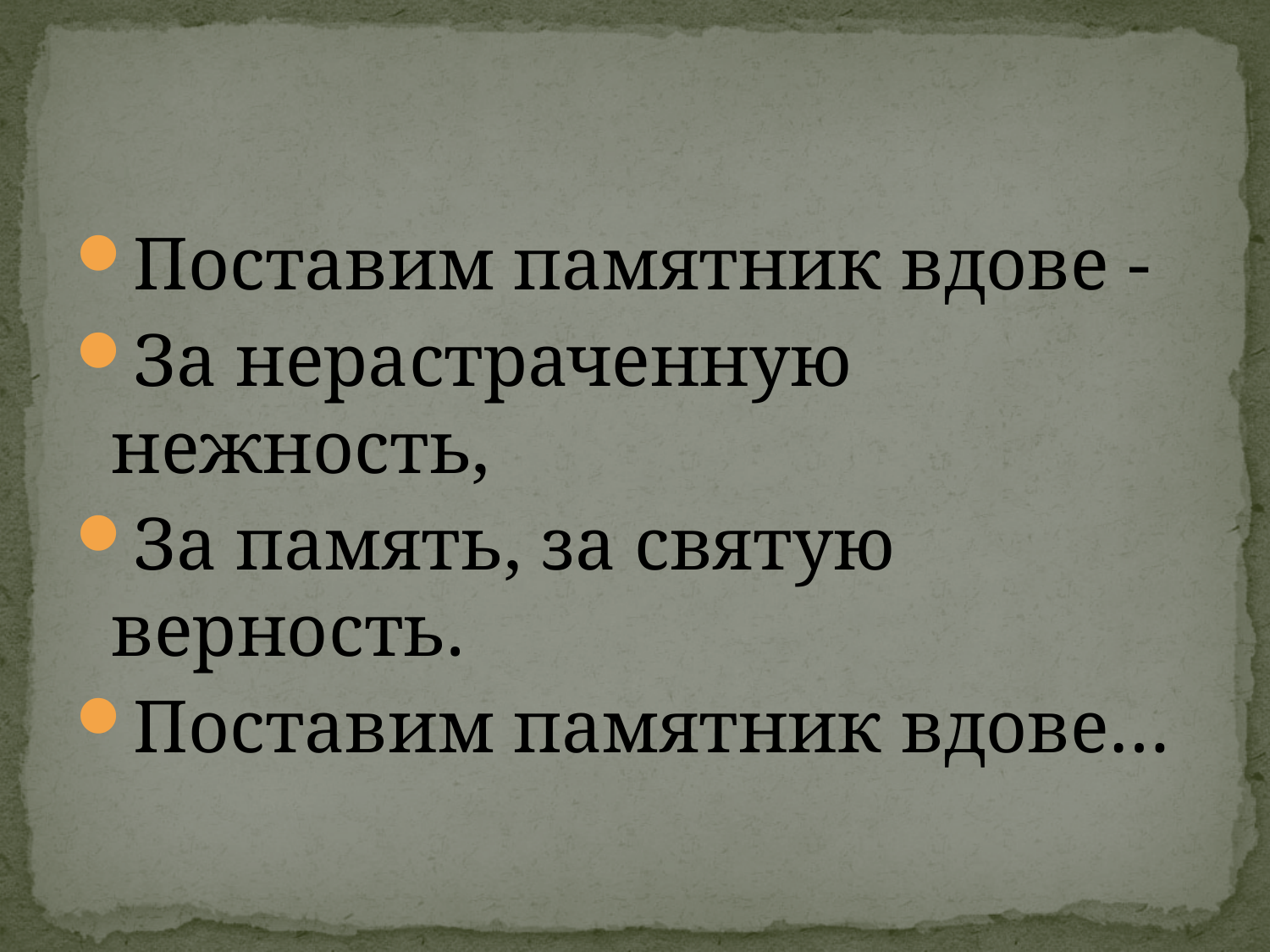

#
Поставим памятник вдове -
За нерастраченную нежность,
За память, за святую верность.
Поставим памятник вдове…